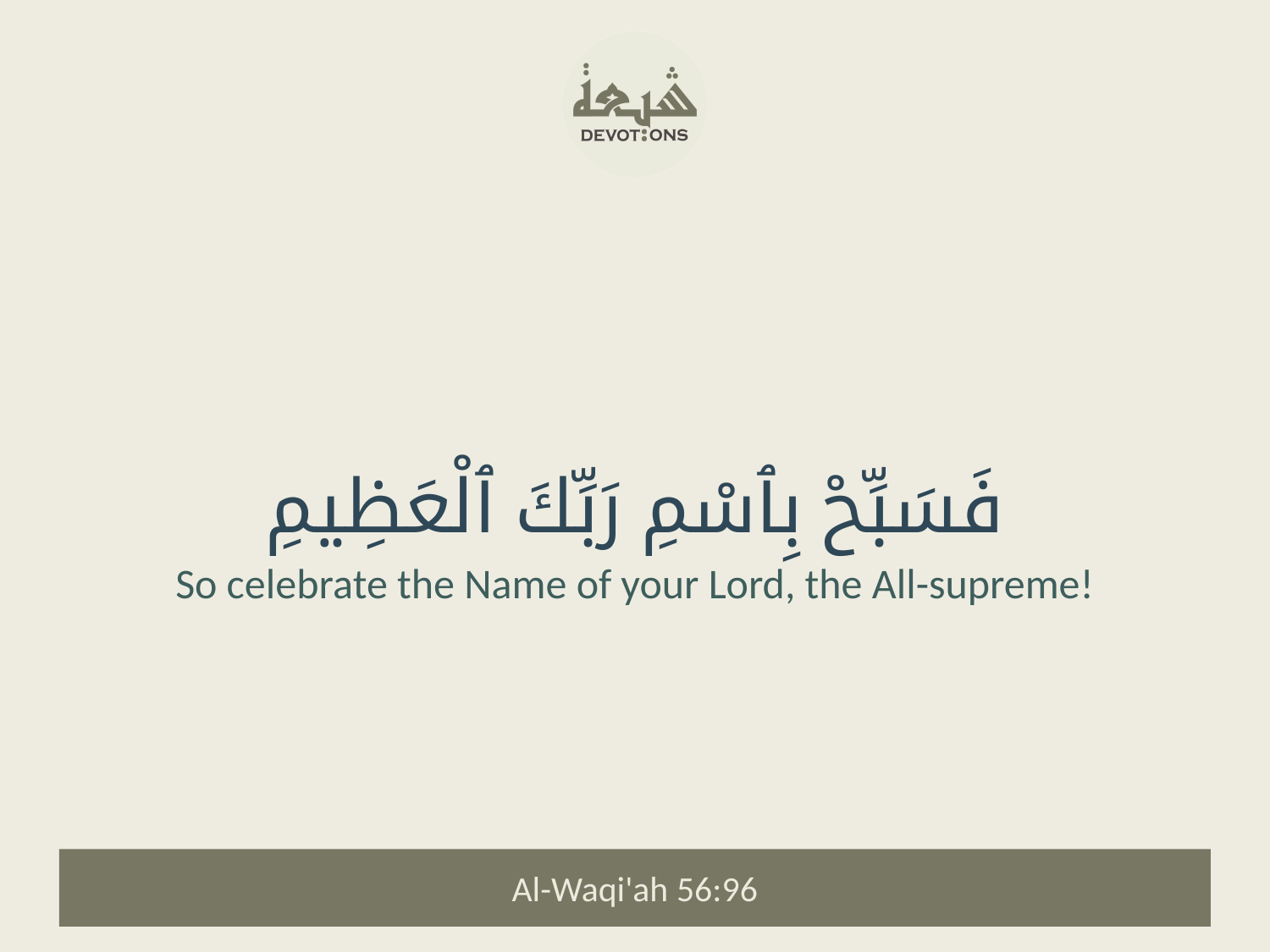

فَسَبِّحْ بِٱسْمِ رَبِّكَ ٱلْعَظِيمِ
So celebrate the Name of your Lord, the All-supreme!
Al-Waqi'ah 56:96